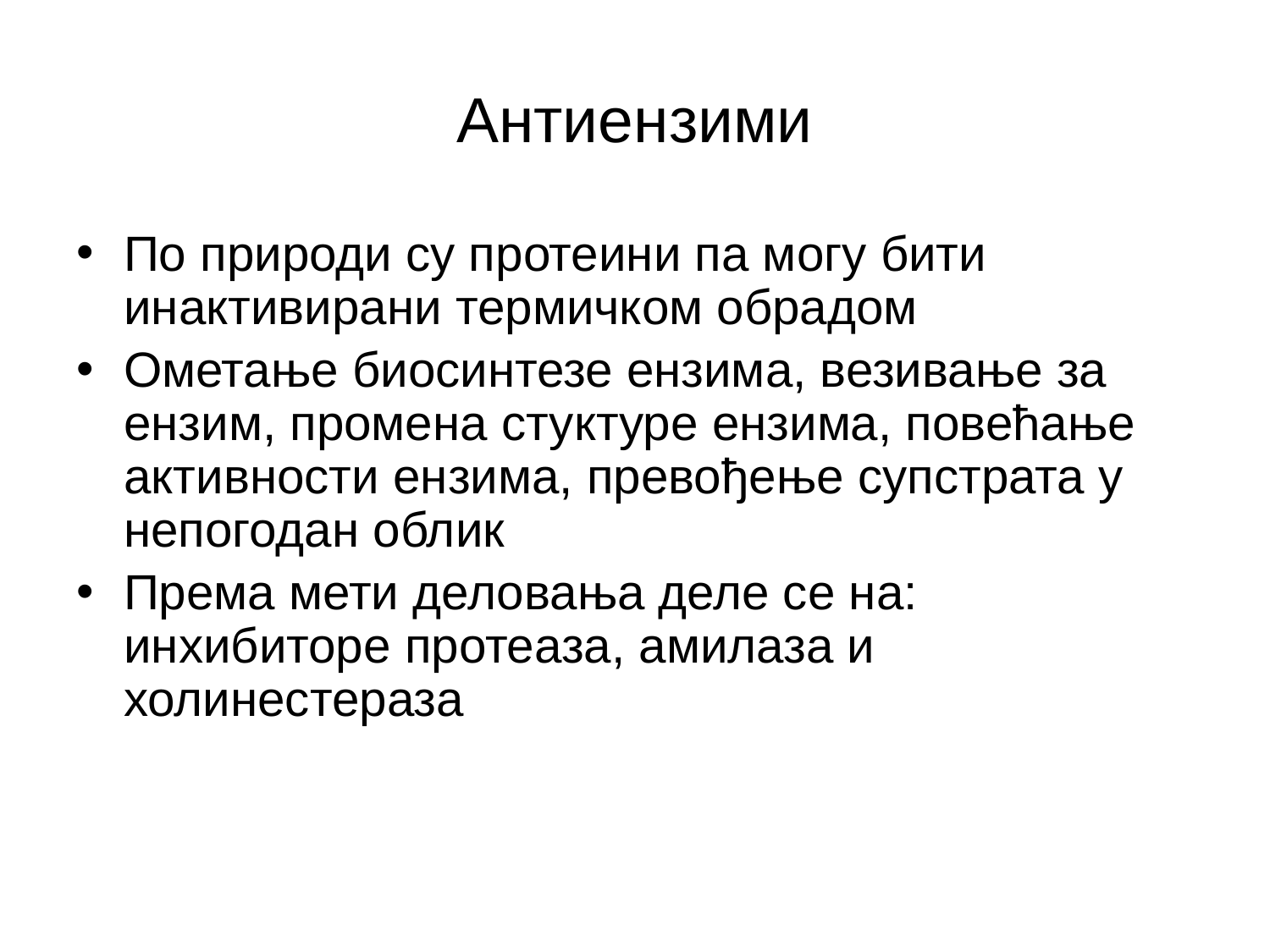

# Антиензими
По природи су протеини па могу бити инактивирани термичком обрадом
Ометање биосинтезе ензима, везивање за ензим, промена стуктуре ензима, повећање активности ензима, превођење супстрата у непогодан облик
Према мети деловања деле се на: инхибиторе протеаза, амилаза и холинестераза